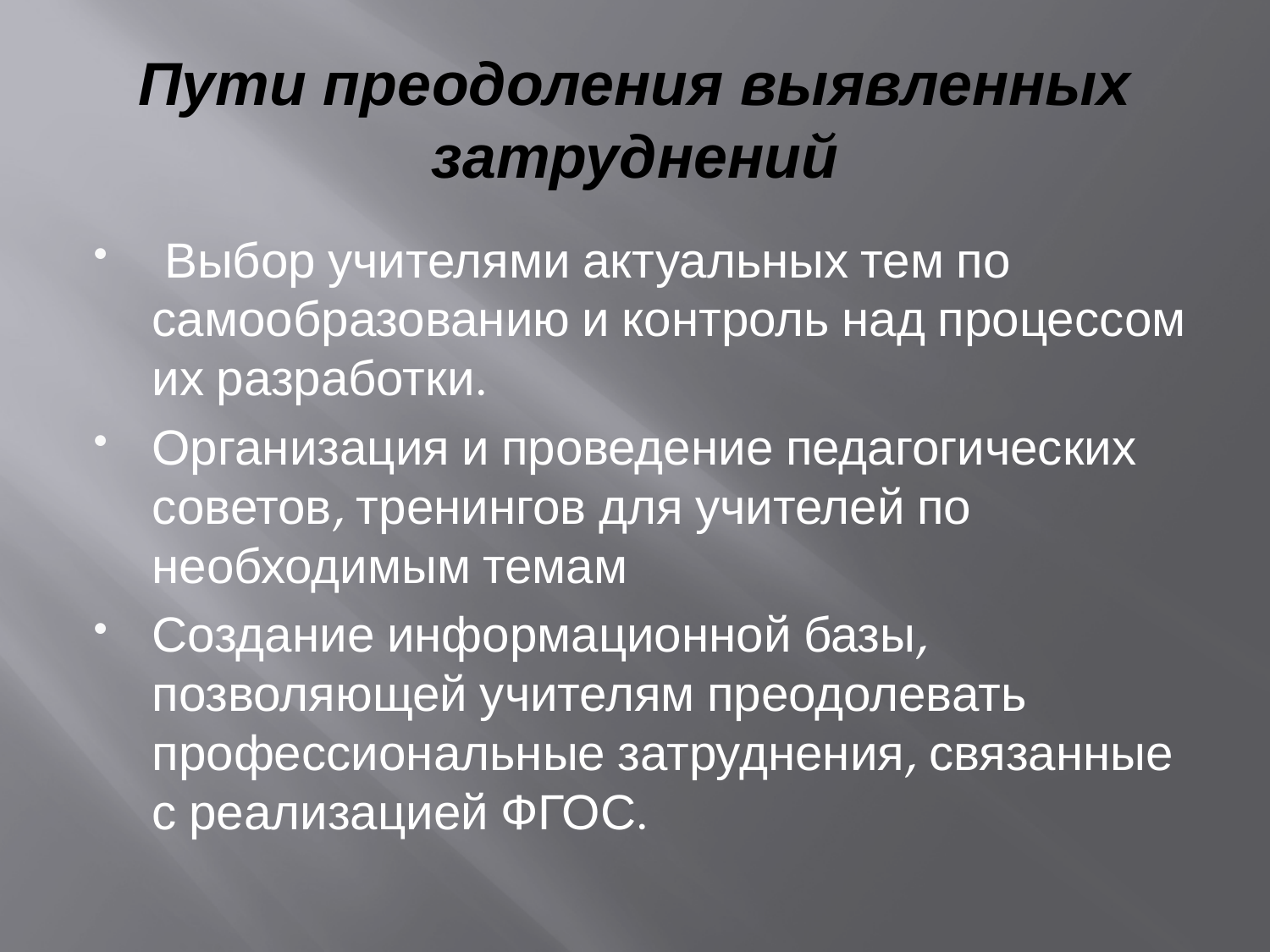

# Пути преодоления выявленных затруднений
 Выбор учителями актуальных тем по самообразованию и контроль над процессом их разработки.
Организация и проведение педагогических советов, тренингов для учителей по необходимым темам
Создание информационной базы, позволяющей учителям преодолевать профессиональные затруднения, связанные с реализацией ФГОС.